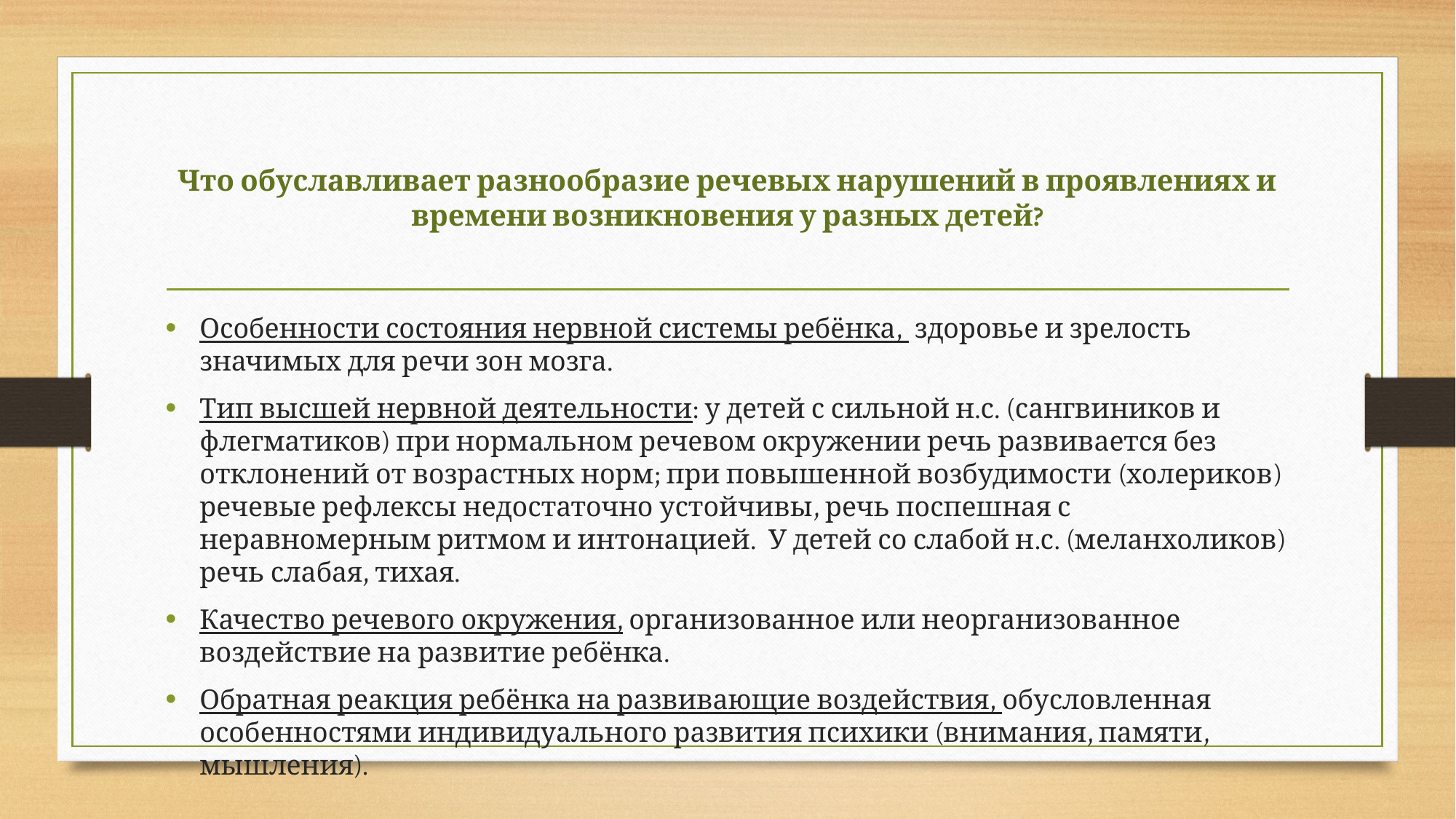

# Что обуславливает разнообразие речевых нарушений в проявлениях и времени возникновения у разных детей?
Особенности состояния нервной системы ребёнка,  здоровье и зрелость значимых для речи зон мозга.
Тип высшей нервной деятельности: у детей с сильной н.с. (сангвиников и флегматиков) при нормальном речевом окружении речь развивается без отклонений от возрастных норм; при повышенной возбудимости (холериков) речевые рефлексы недостаточно устойчивы, речь поспешная с неравномерным ритмом и интонацией.  У детей со слабой н.с. (меланхоликов) речь слабая, тихая.
Качество речевого окружения, организованное или неорганизованное воздействие на развитие ребёнка.
Обратная реакция ребёнка на развивающие воздействия, обусловленная особенностями индивидуального развития психики (внимания, памяти, мышления).